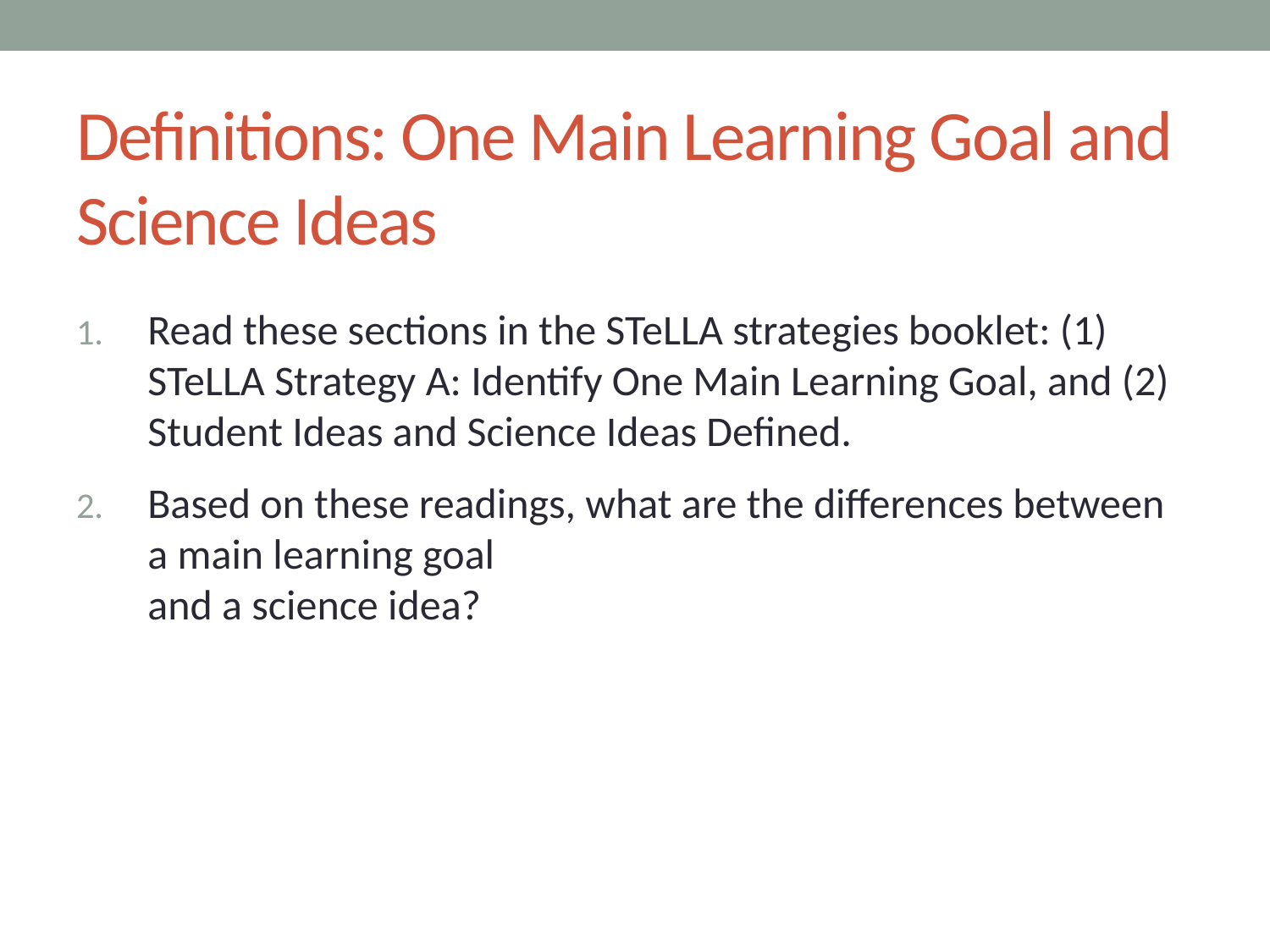

# Definitions: One Main Learning Goal and Science Ideas
Read these sections in the STeLLA strategies booklet: (1) STeLLA Strategy A: Identify One Main Learning Goal, and (2) Student Ideas and Science Ideas Defined.
Based on these readings, what are the differences between a main learning goal
and a science idea?